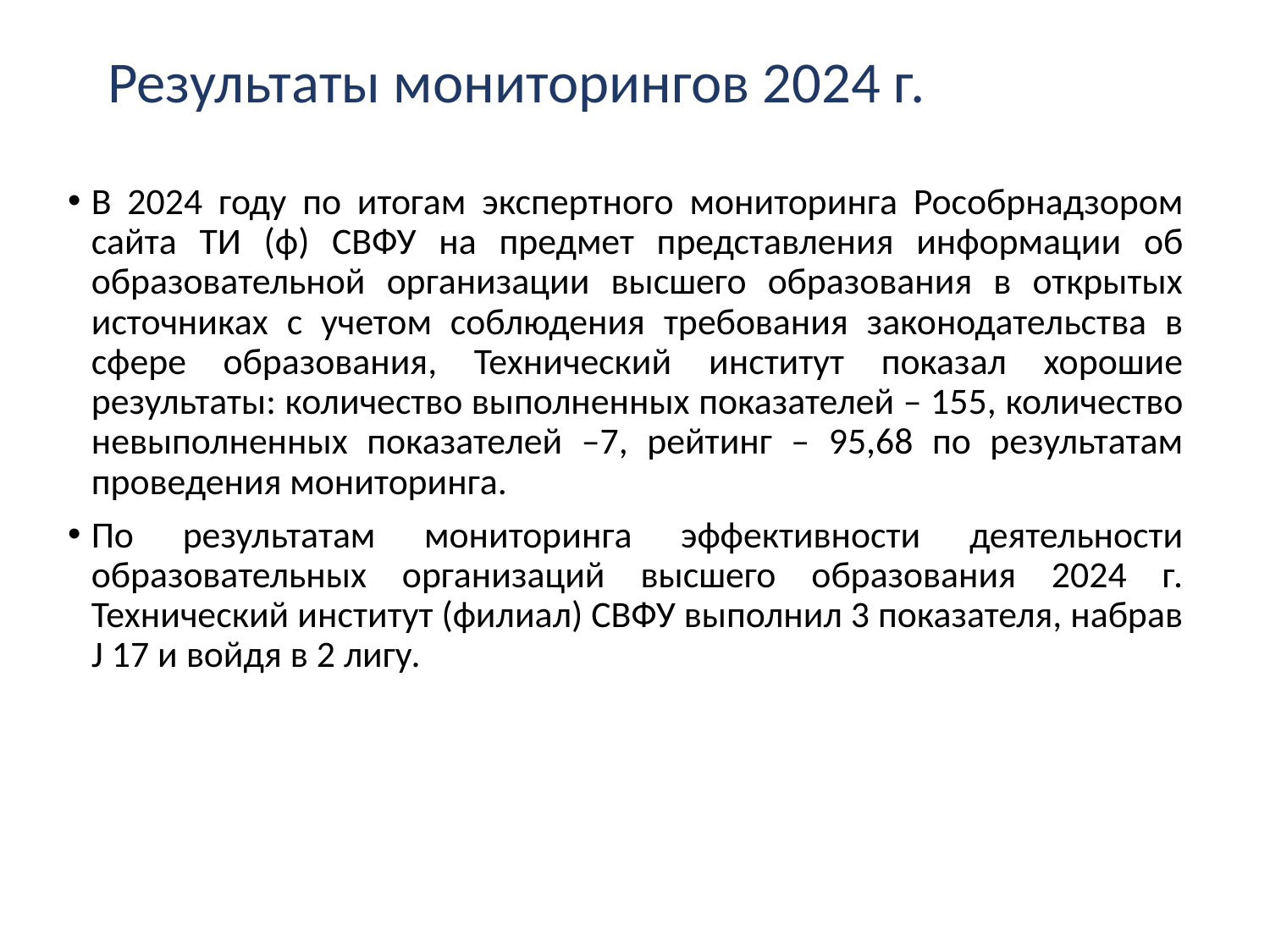

# Результаты мониторингов 2024 г.
В 2024 году по итогам экспертного мониторинга Рособрнадзором сайта ТИ (ф) СВФУ на предмет представления информации об образовательной организации высшего образования в открытых источниках с учетом соблюдения требования законодательства в сфере образования, Технический институт показал хорошие результаты: количество выполненных показателей – 155, количество невыполненных показателей –7, рейтинг – 95,68 по результатам проведения мониторинга.
По результатам мониторинга эффективности деятельности образовательных организаций высшего образования 2024 г. Технический институт (филиал) СВФУ выполнил 3 показателя, набрав J 17 и войдя в 2 лигу.